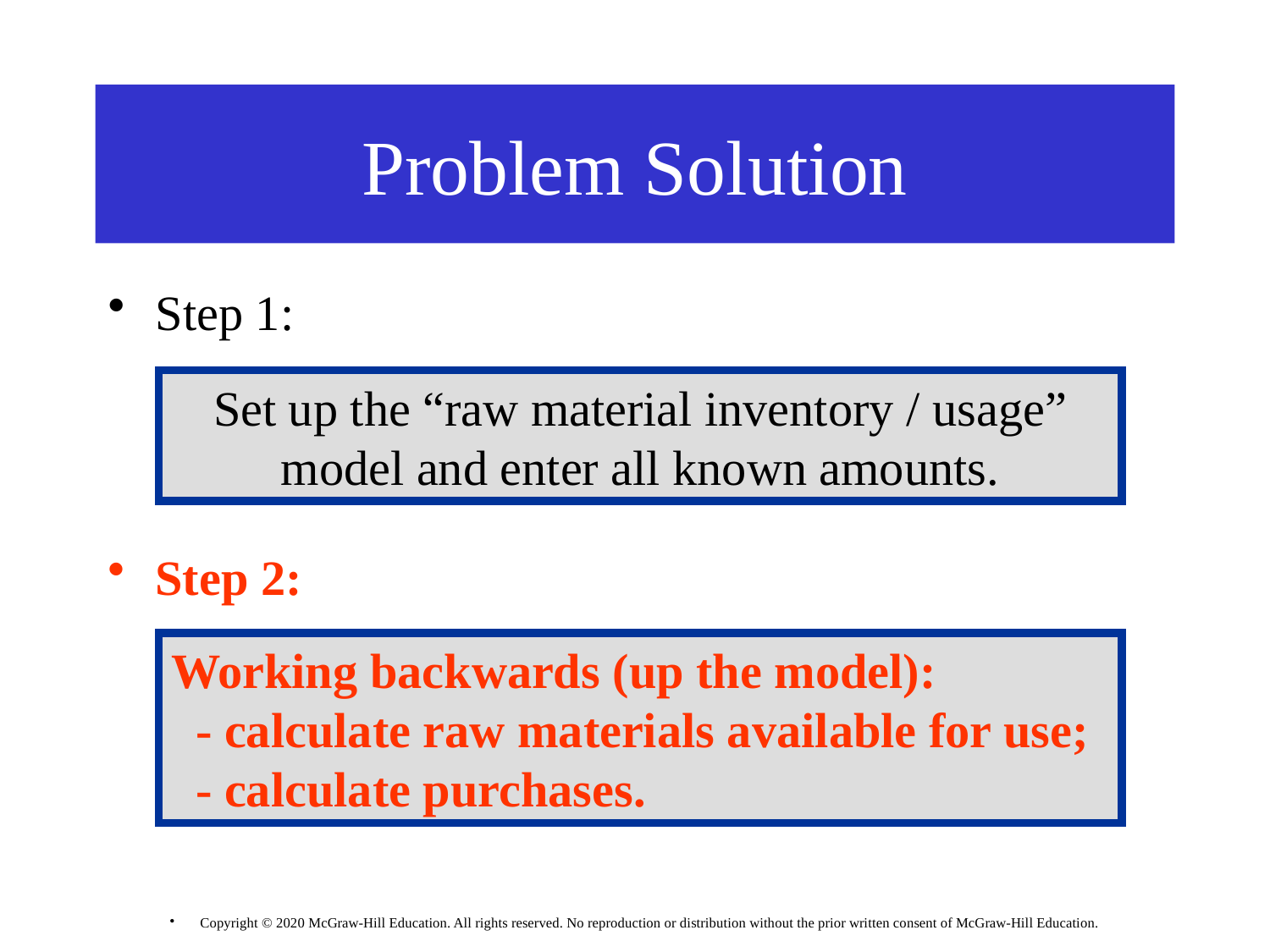

# Problem Solution
Step 1:
Set up the “raw material inventory / usage” model and enter all known amounts.
Step 2:
Working backwards (up the model):
  - calculate raw materials available for use;
  - calculate purchases.